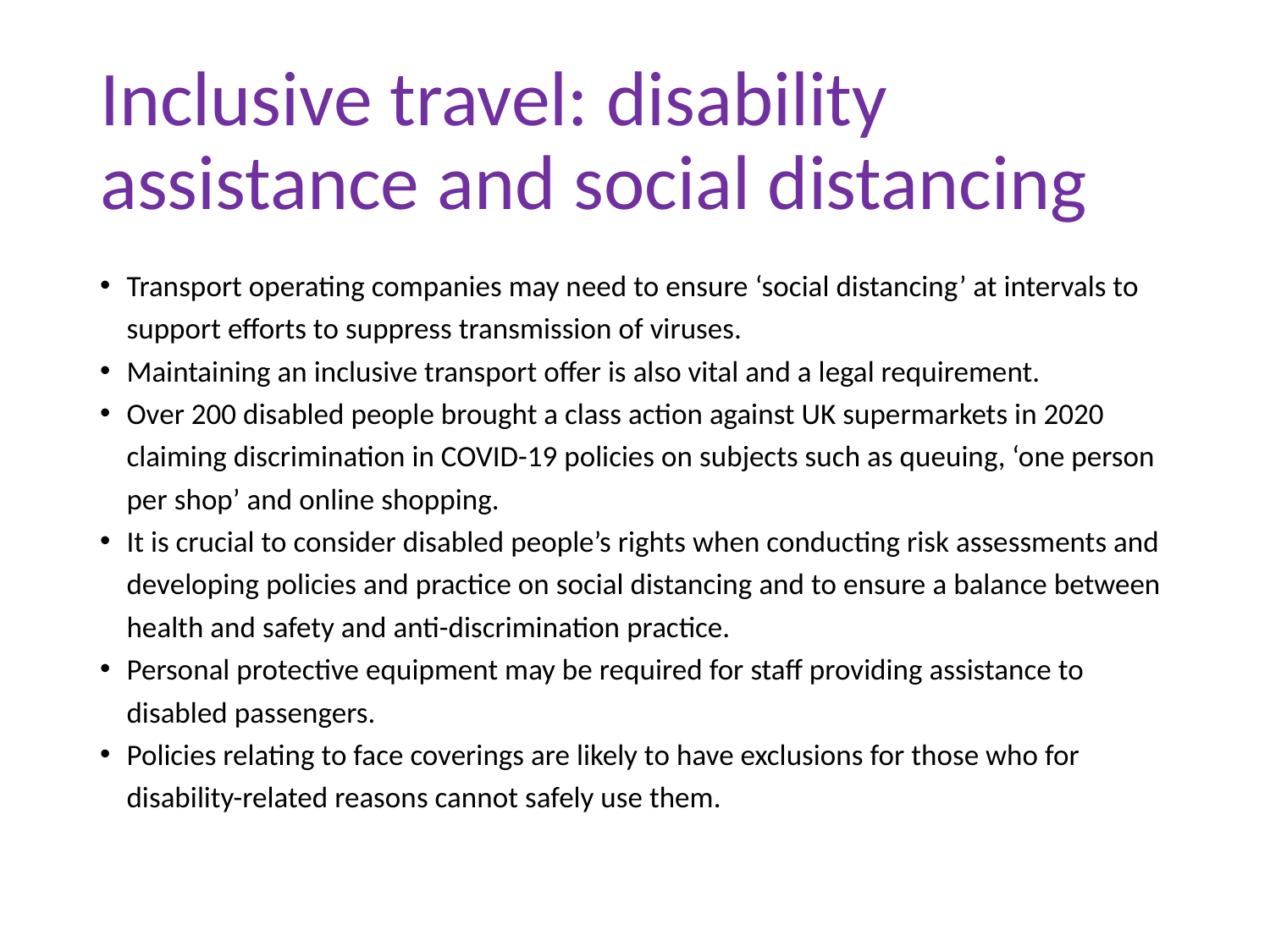

# Inclusive travel: disability assistance and social distancing
Transport operating companies may need to ensure ‘social distancing’ at intervals to support efforts to suppress transmission of viruses.
Maintaining an inclusive transport offer is also vital and a legal requirement.
Over 200 disabled people brought a class action against UK supermarkets in 2020 claiming discrimination in COVID-19 policies on subjects such as queuing, ‘one person per shop’ and online shopping.
It is crucial to consider disabled people’s rights when conducting risk assessments and developing policies and practice on social distancing and to ensure a balance between health and safety and anti-discrimination practice.
Personal protective equipment may be required for staff providing assistance to disabled passengers.
Policies relating to face coverings are likely to have exclusions for those who for disability-related reasons cannot safely use them.